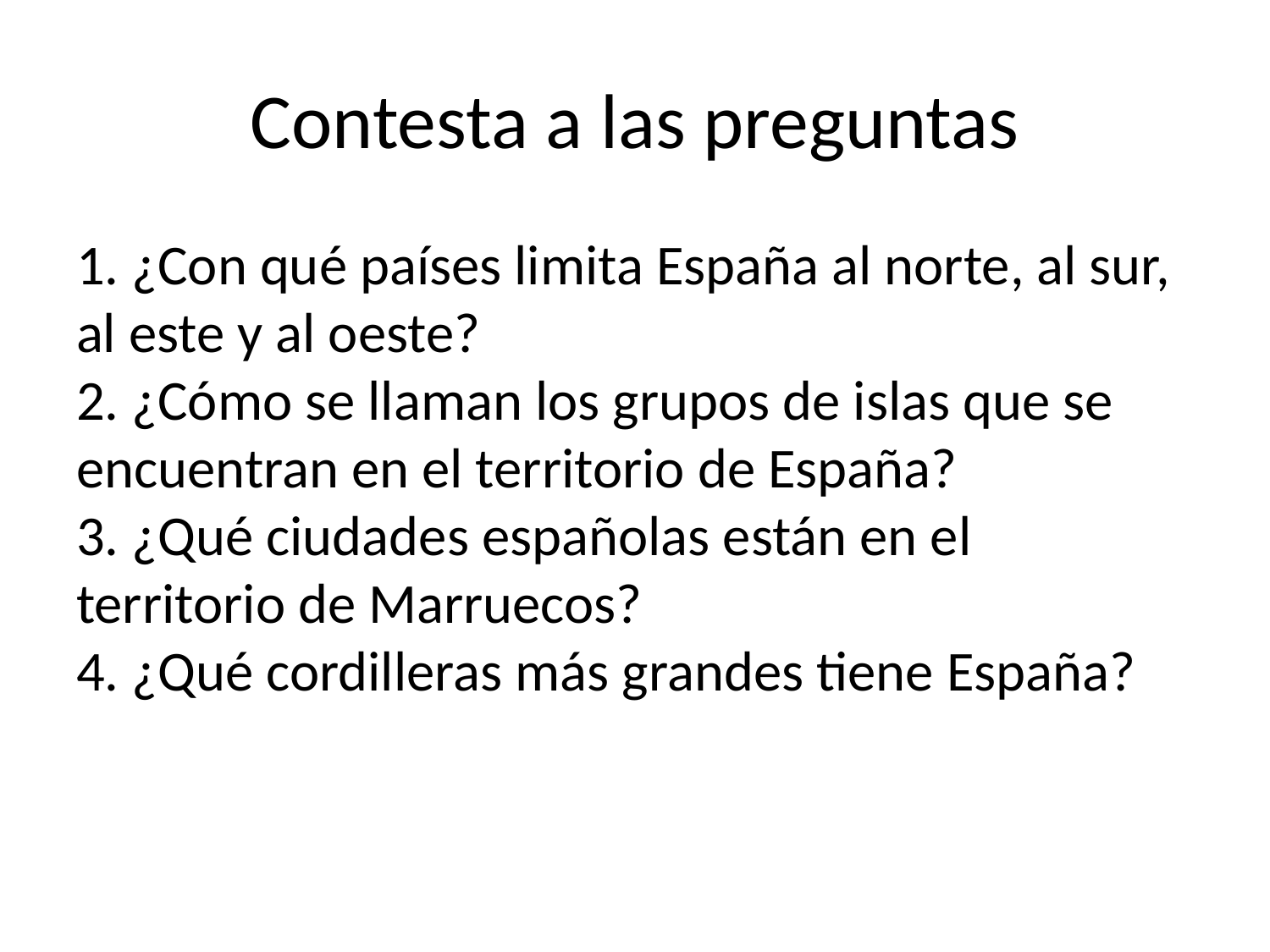

# Contesta a las preguntas
1. ¿Сon qué países limita España al norte, al sur, al este y al oeste?
2. ¿Сómo se llaman los grupos de islas que se encuentran en el territorio de España?
3. ¿Qué ciudades españolas están en el territorio de Marruecos?
4. ¿Qué cordilleras más grandes tiene España?